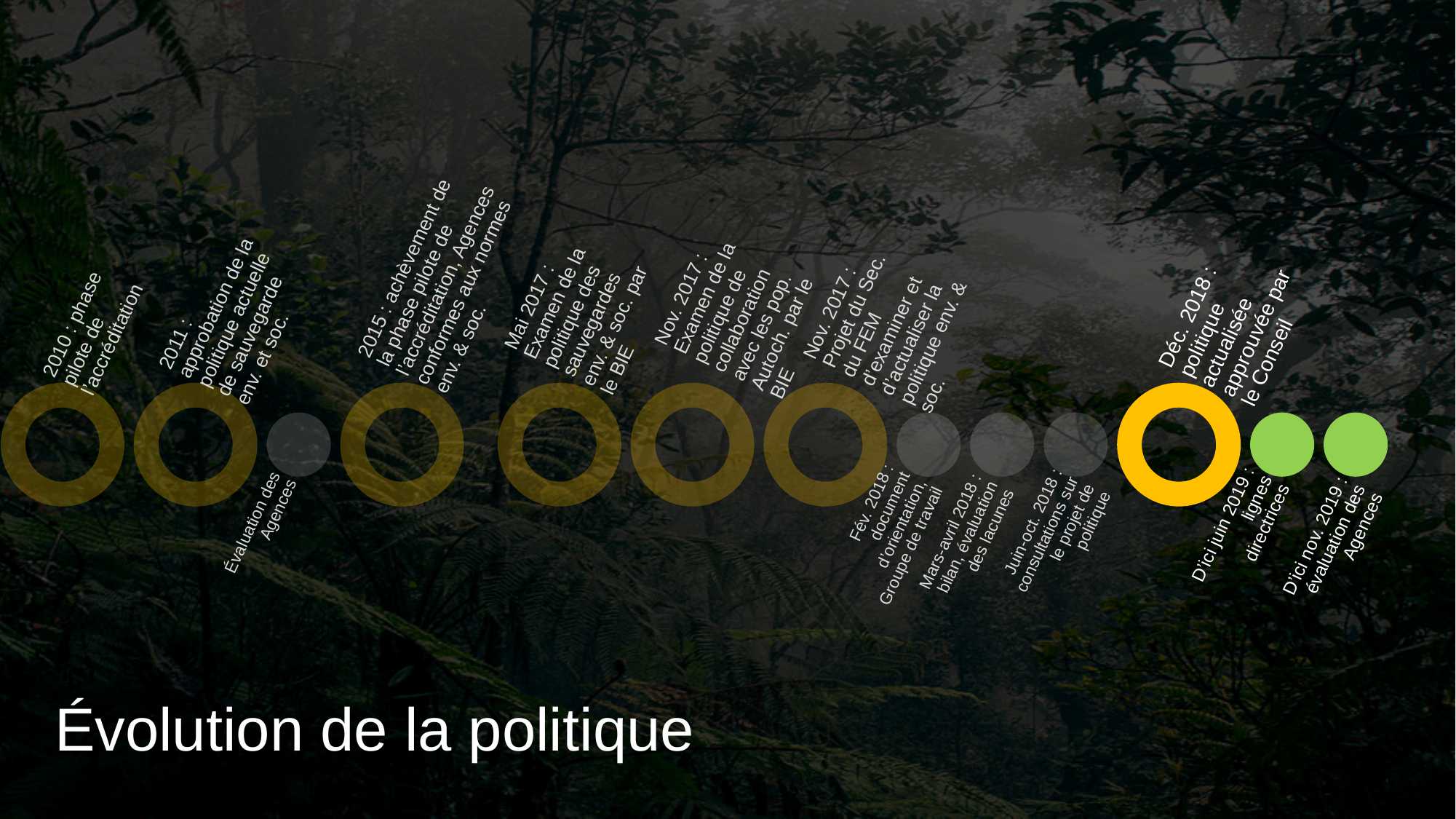

# Évolution de la politique
2010 : phase pilote de l’accréditation
2011 : approbation de la politique actuelle de sauvegarde env. et soc.
Évaluation des Agences
2015 : achèvement de la phase pilote de l’accréditation, Agences conformes aux normes env. & soc.
Mai 2017 : Examen de la politique des sauvegardes env. & soc. par le BIE
Nov. 2017 : Examen de la politique de collaboration avec les pop. Autoch. par le BIE
Nov. 2017 : Projet du Sec. du FEM d’examiner et d’actualiser la politique env. & soc.
Fév. 2018 : document d’orientation, Groupe de travail
Mars-avril 2018 : bilan, évaluation des lacunes
Juin-oct. 2018 : consultations sur le projet de politique
Déc. 2018 : politique actualisée approuvée par le Conseil
D’ici juin 2019 : lignes directrices
D’ici nov. 2019 : évaluation des Agences